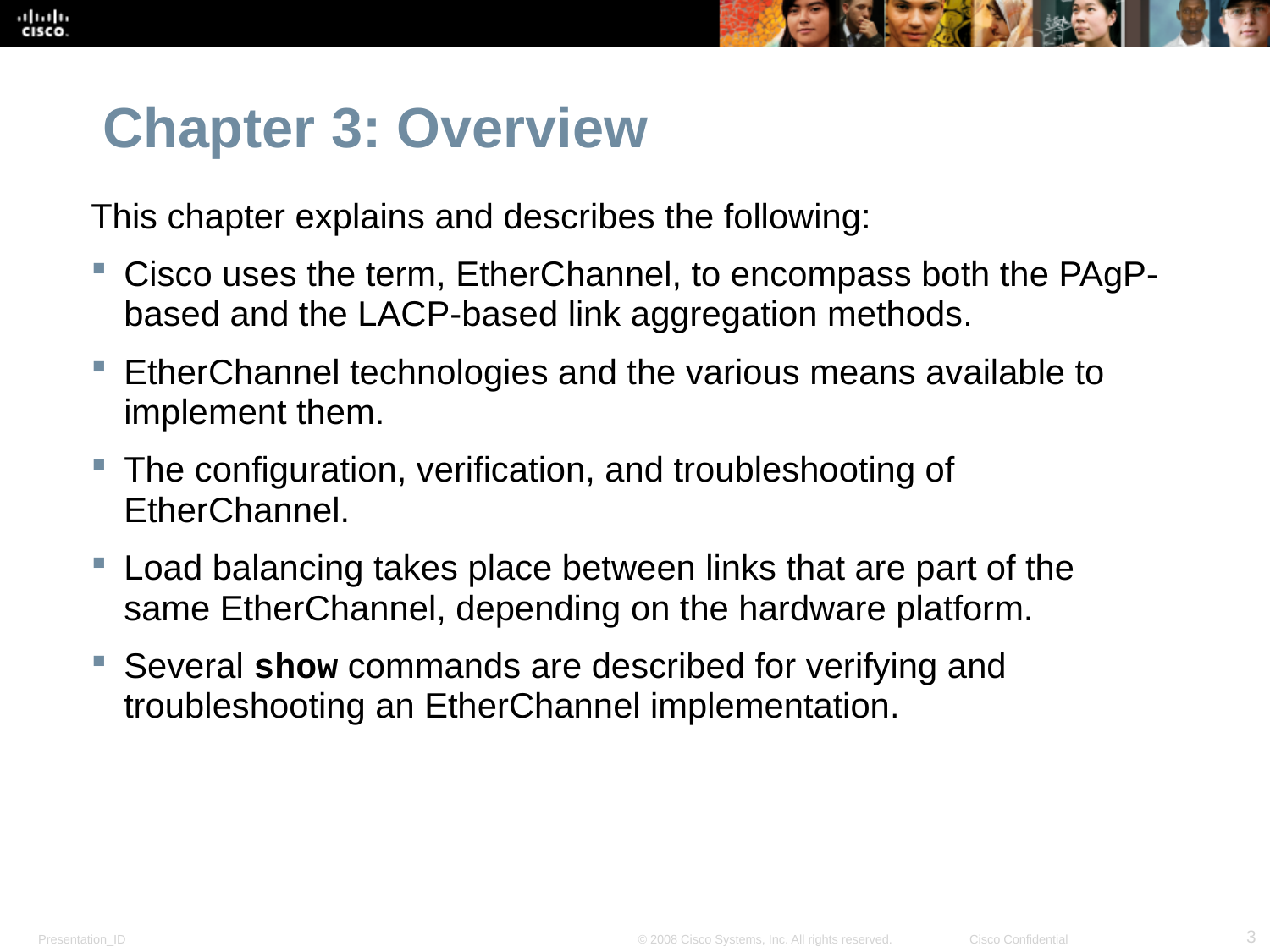

Chapter 3: Overview
This chapter explains and describes the following:
Cisco uses the term, EtherChannel, to encompass both the PAgP-based and the LACP-based link aggregation methods.
EtherChannel technologies and the various means available to implement them.
The configuration, verification, and troubleshooting of EtherChannel.
Load balancing takes place between links that are part of the same EtherChannel, depending on the hardware platform.
Several show commands are described for verifying and troubleshooting an EtherChannel implementation.